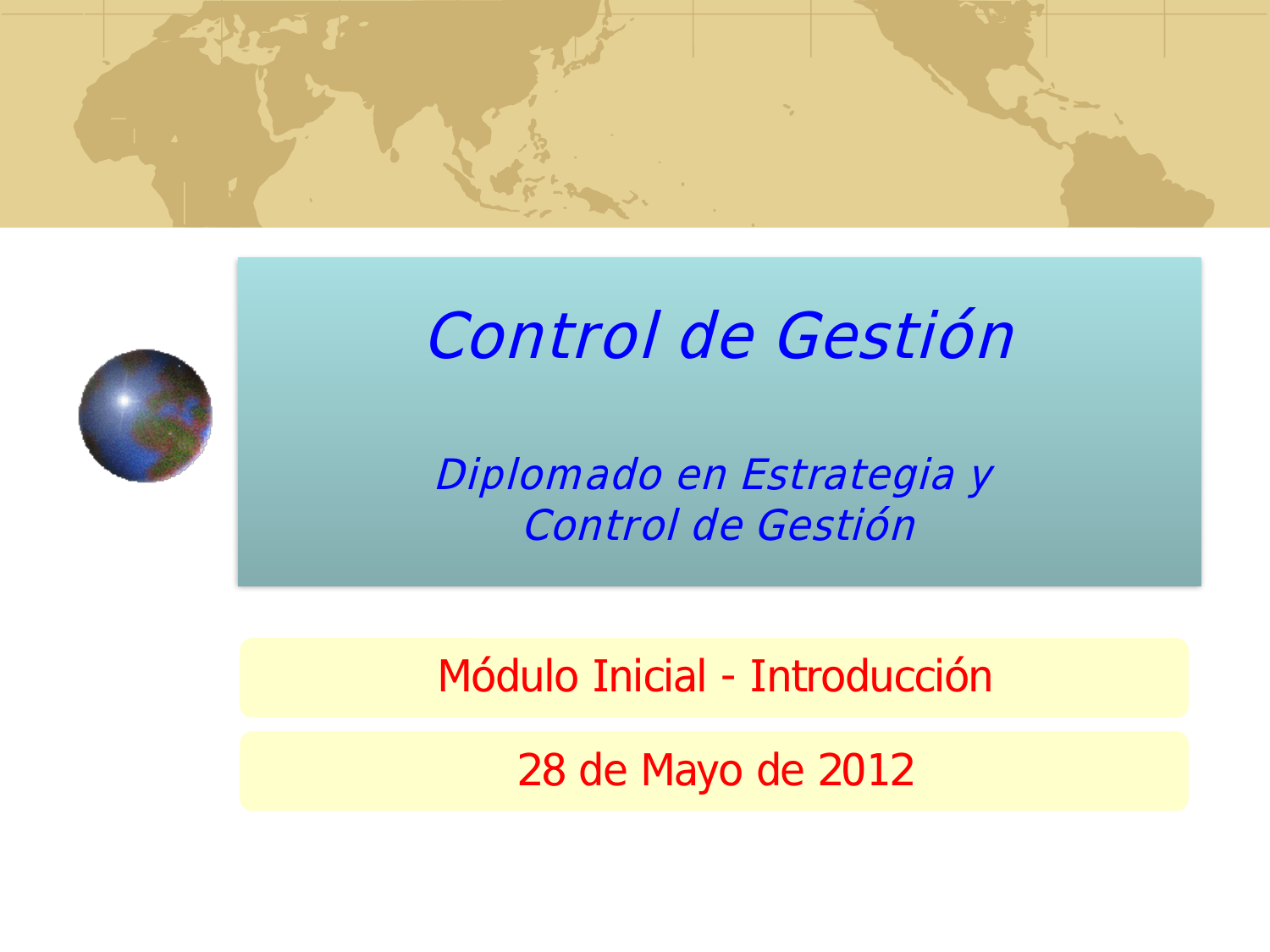

# Control de Gestión Diplomado en Estrategia y Control de Gestión
Módulo Inicial - Introducción
28 de Mayo de 2012